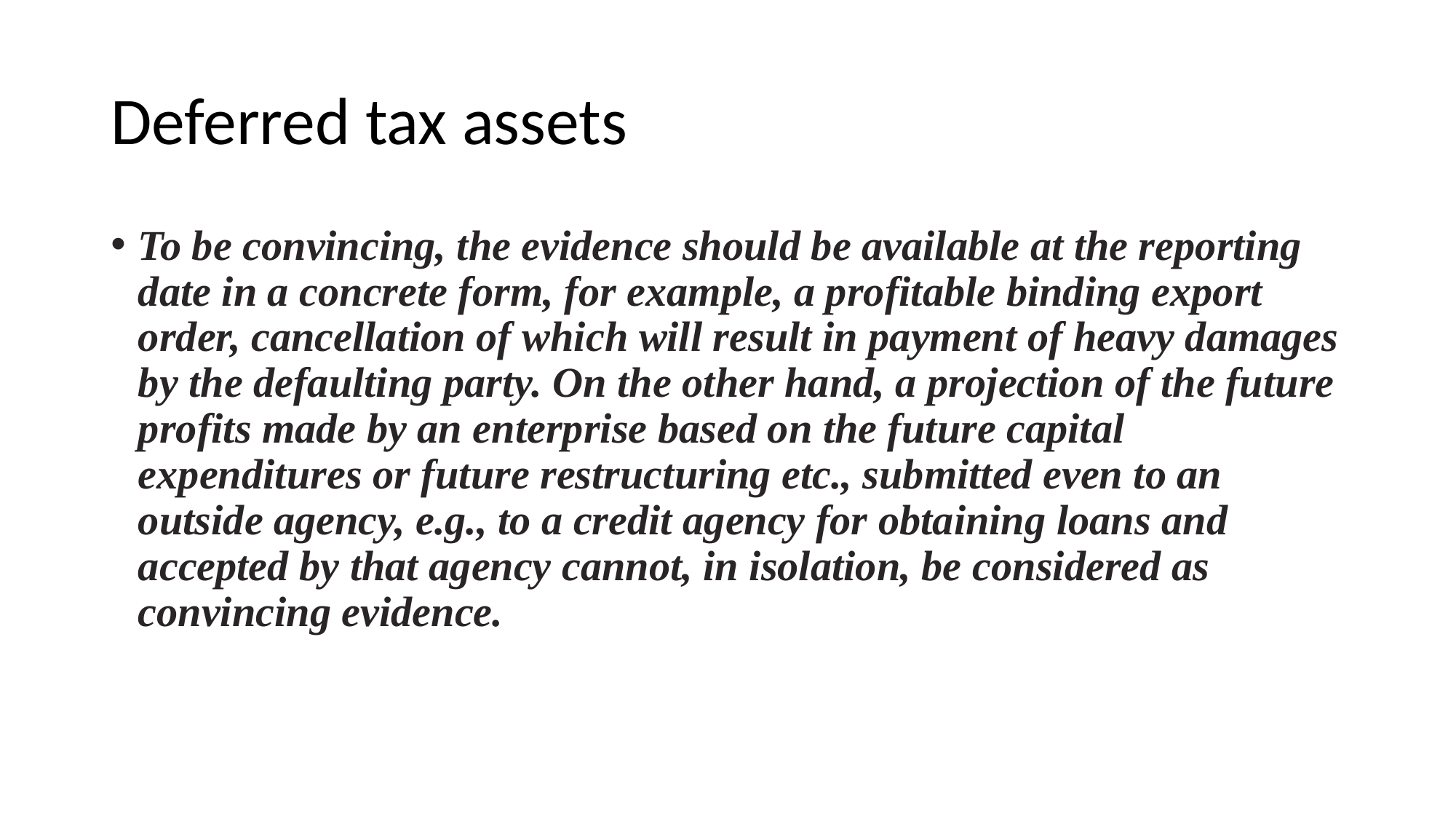

# Deferred tax assets
To be convincing, the evidence should be available at the reporting date in a concrete form, for example, a profitable binding export order, cancellation of which will result in payment of heavy damages by the defaulting party. On the other hand, a projection of the future profits made by an enterprise based on the future capital expenditures or future restructuring etc., submitted even to an outside agency, e.g., to a credit agency for obtaining loans and accepted by that agency cannot, in isolation, be considered as convincing evidence.